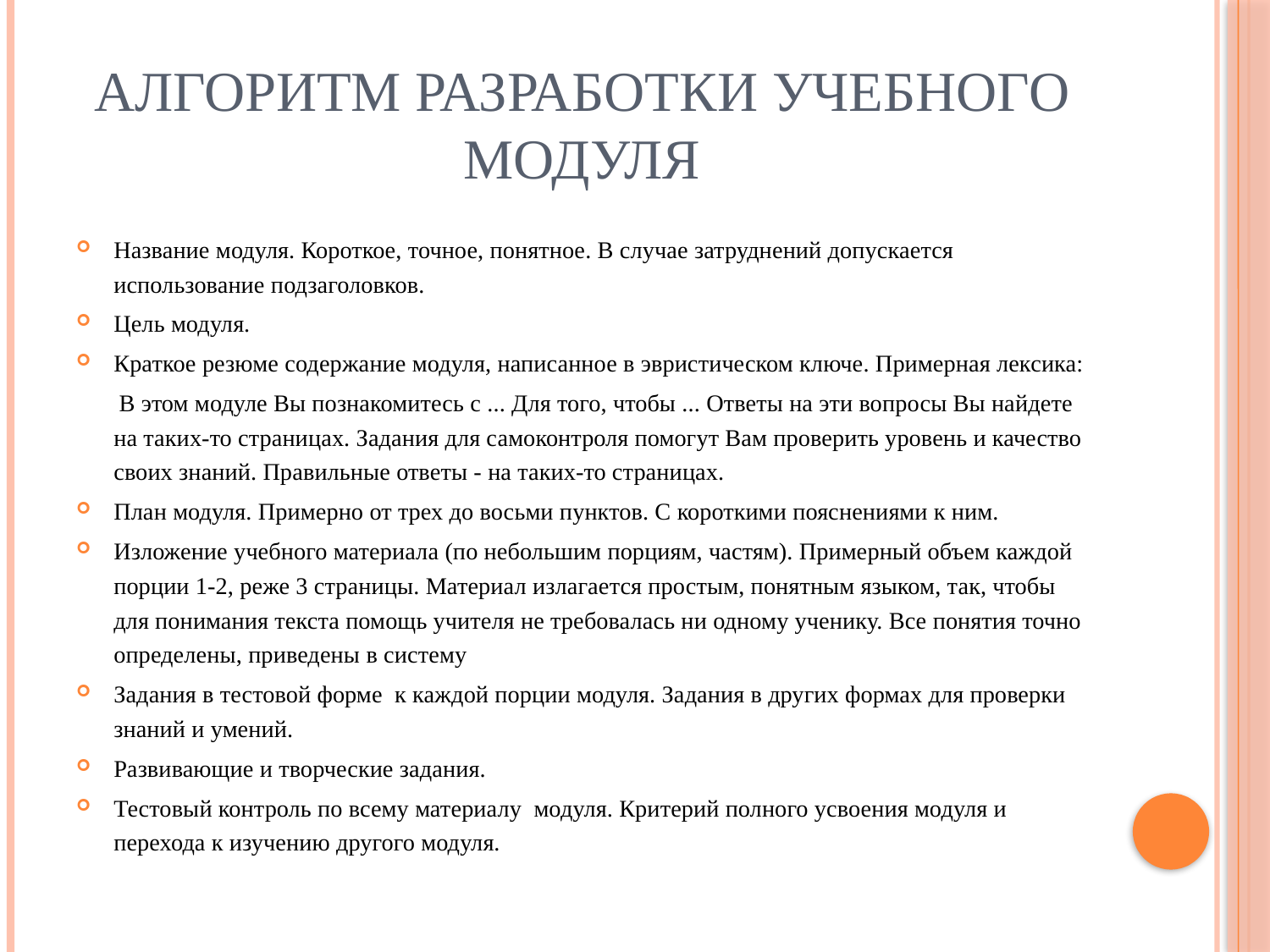

# АЛГОРИТМ РАЗРАБОТКИ УЧЕБНОГО МОДУЛЯ
Название модуля. Короткое, точное, понятное. В случае затруднений допускается использование подзаголовков.
Цель модуля.
Краткое резюме содержание модуля, написанное в эвристическом ключе. Примерная лексика:
       В этом модуле Вы познакомитесь с ... Для того, чтобы ... Ответы на эти вопросы Вы найдете на таких-то страницах. Задания для самоконтроля помогут Вам проверить уровень и качество своих знаний. Правильные ответы - на таких-то страницах.
План модуля. Примерно от трех до восьми пунктов. С короткими пояснениями к ним.
Изложение учебного материала (по небольшим порциям, частям). Примерный объем каждой порции 1-2, реже 3 страницы. Материал излагается простым, понятным языком, так, чтобы для понимания текста помощь учителя не требовалась ни одному ученику. Все понятия точно определены, приведены в систему
Задания в тестовой форме  к каждой порции модуля. Задания в других формах для проверки знаний и умений.
Развивающие и творческие задания.
Тестовый контроль по всему материалу  модуля. Критерий полного усвоения модуля и перехода к изучению другого модуля.